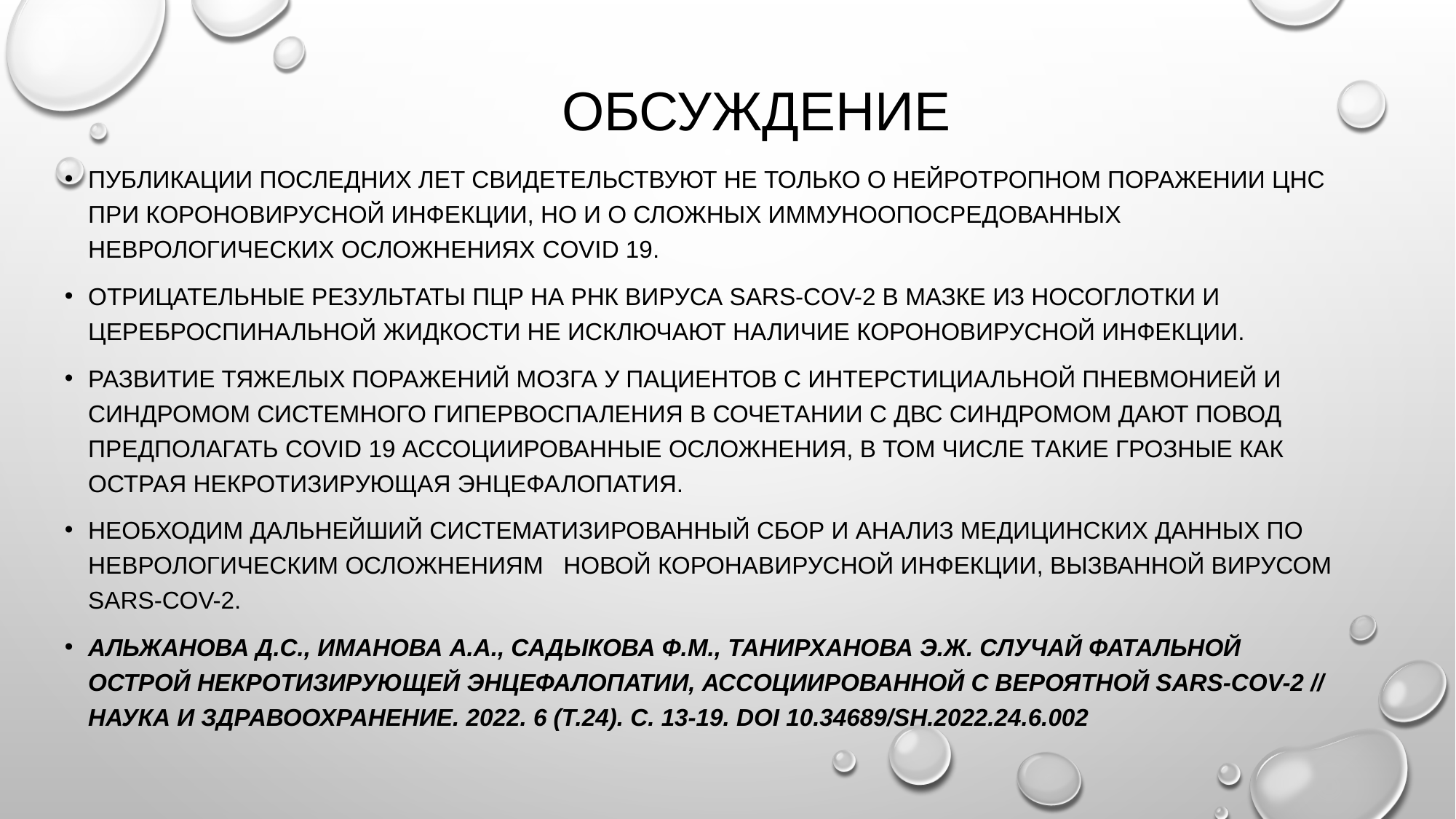

# ОБСУЖДЕНИЕ
Публикации последних лет свидетельствуют не только о нейротропном поражении ЦНС при короновирусной инфекции, но и о сложных иммуноопосредованных неврологических осложнениях COVID 19.
Отрицательные результаты ПЦР на РНК вируса SARS-CoV-2 в мазке из носоглотки и цереброспинальной жидкости не исключают наличие короновирусной инфекции.
Развитие тяжелых поражений мозга у пациентов с интерстициальной пневмонией и синдромом системного гипервоспаления в сочетании с ДВС синдромом дают повод предполагать COVID 19 ассоциированные осложнения, в том числе такие грозные как острая некротизирующая энцефалопатия.
Необходим дальнейший систематизированный сбор и анализ медицинских данных по неврологическим осложнениям   новой коронавирусной инфекции, вызванной вирусом SARS-CoV-2.
Альжанова Д.С., Иманова А.А., Садыкова Ф.М., Танирханова Э.Ж. Случай фатальной острой некротизирующей энцефалопатии, ассоциированной с вероятной SARS-CoV-2 // Наука и Здравоохранение. 2022. 6 (Т.24). С. 13-19. doi 10.34689/SH.2022.24.6.002